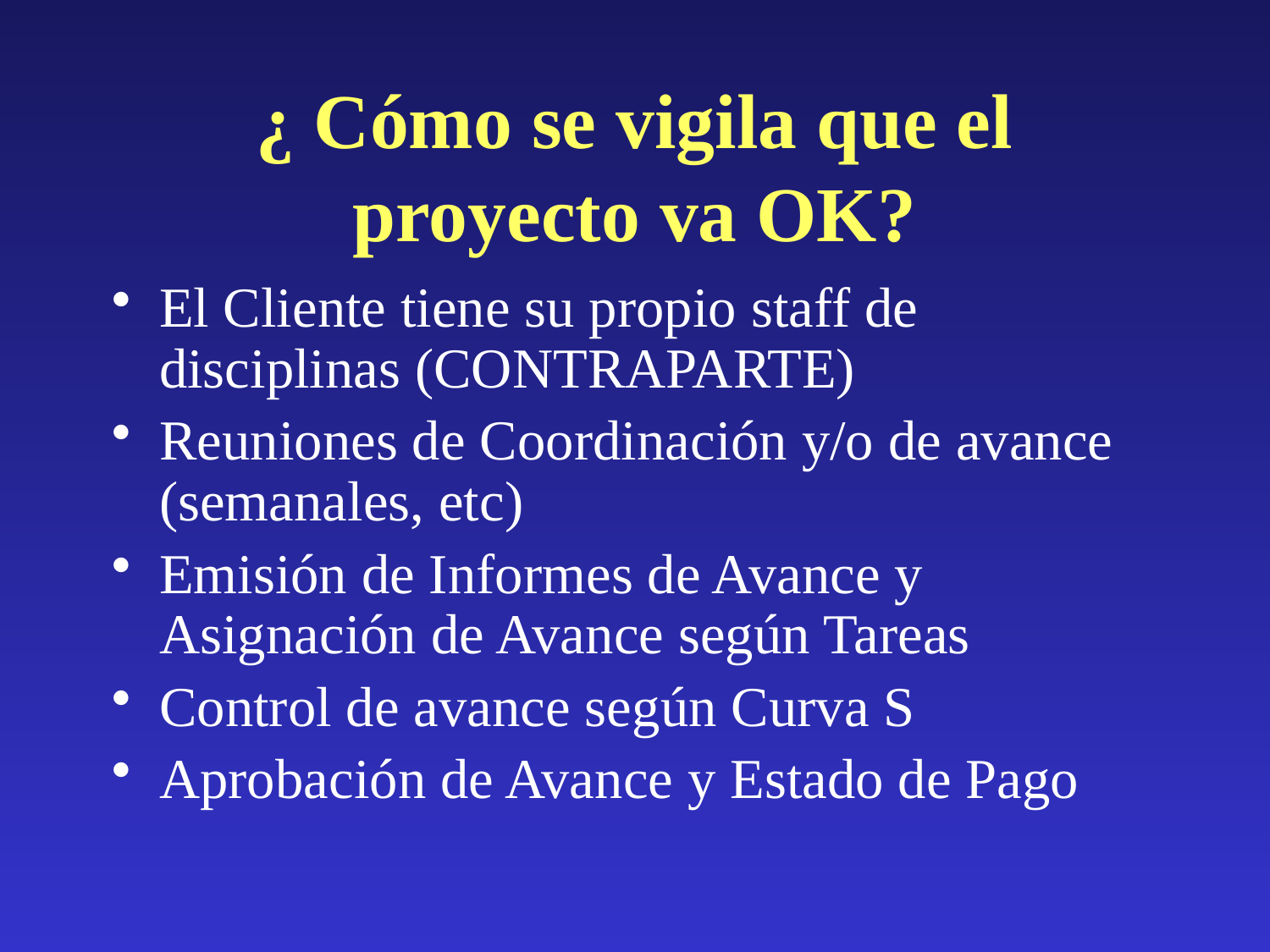

# ¿ Cómo se vigila que el proyecto va OK?
El Cliente tiene su propio staff de disciplinas (CONTRAPARTE)
Reuniones de Coordinación y/o de avance (semanales, etc)
Emisión de Informes de Avance y Asignación de Avance según Tareas
Control de avance según Curva S
Aprobación de Avance y Estado de Pago